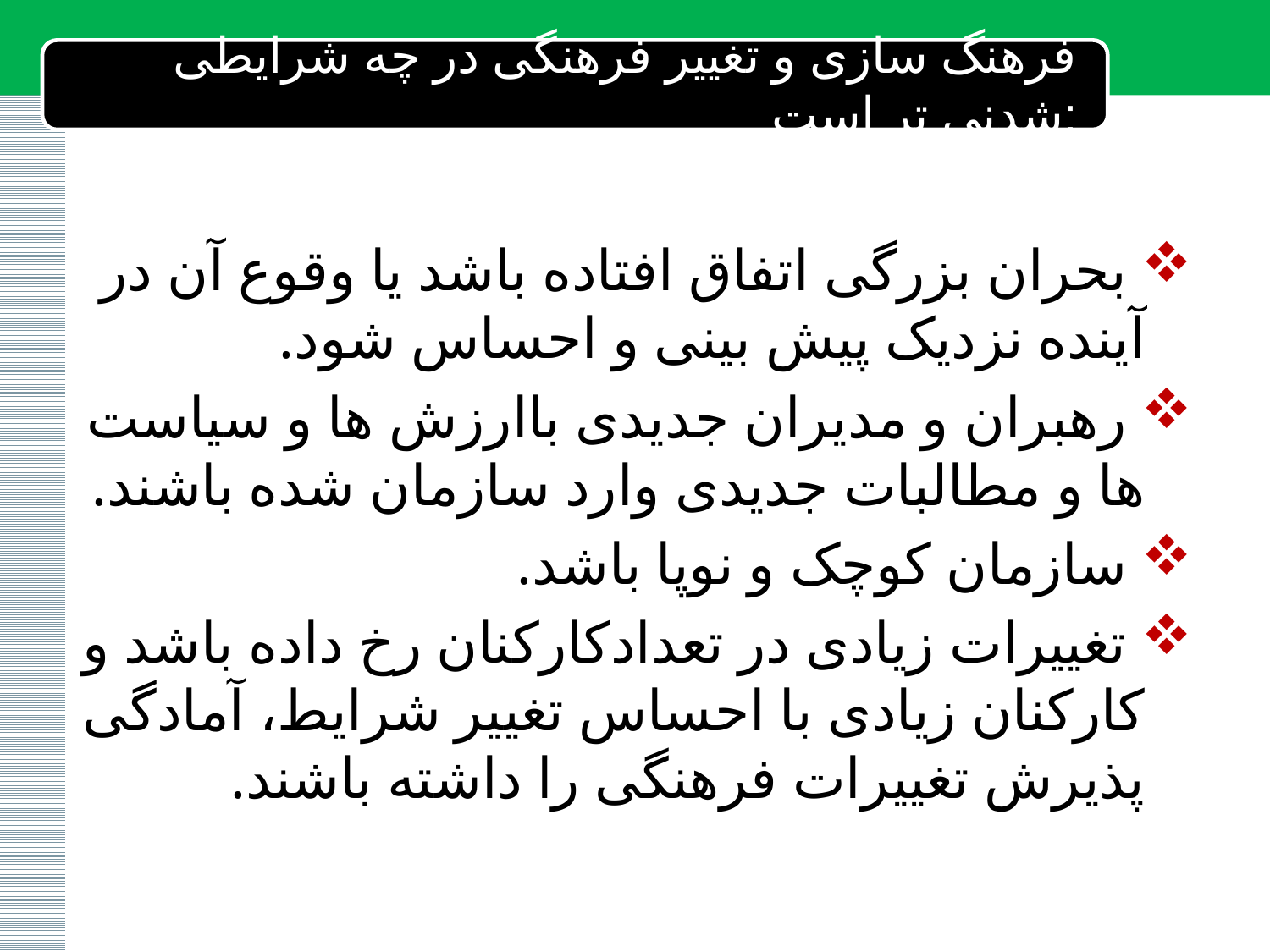

# فرهنگ سازی و تغییر فرهنگی در چه شرایطی شدنی تر است:

 بحران بزرگی اتفاق افتاده باشد یا وقوع آن در آینده نزدیک پیش بینی و احساس شود.
 رهبران و مدیران جدیدی باارزش ها و سیاست ها و مطالبات جدیدی وارد سازمان شده باشند.
 سازمان کوچک و نوپا باشد.
 تغییرات زیادی در تعدادکارکنان رخ داده باشد و کارکنان زیادی با احساس تغییر شرایط، آمادگی پذیرش تغییرات فرهنگی را داشته باشند.